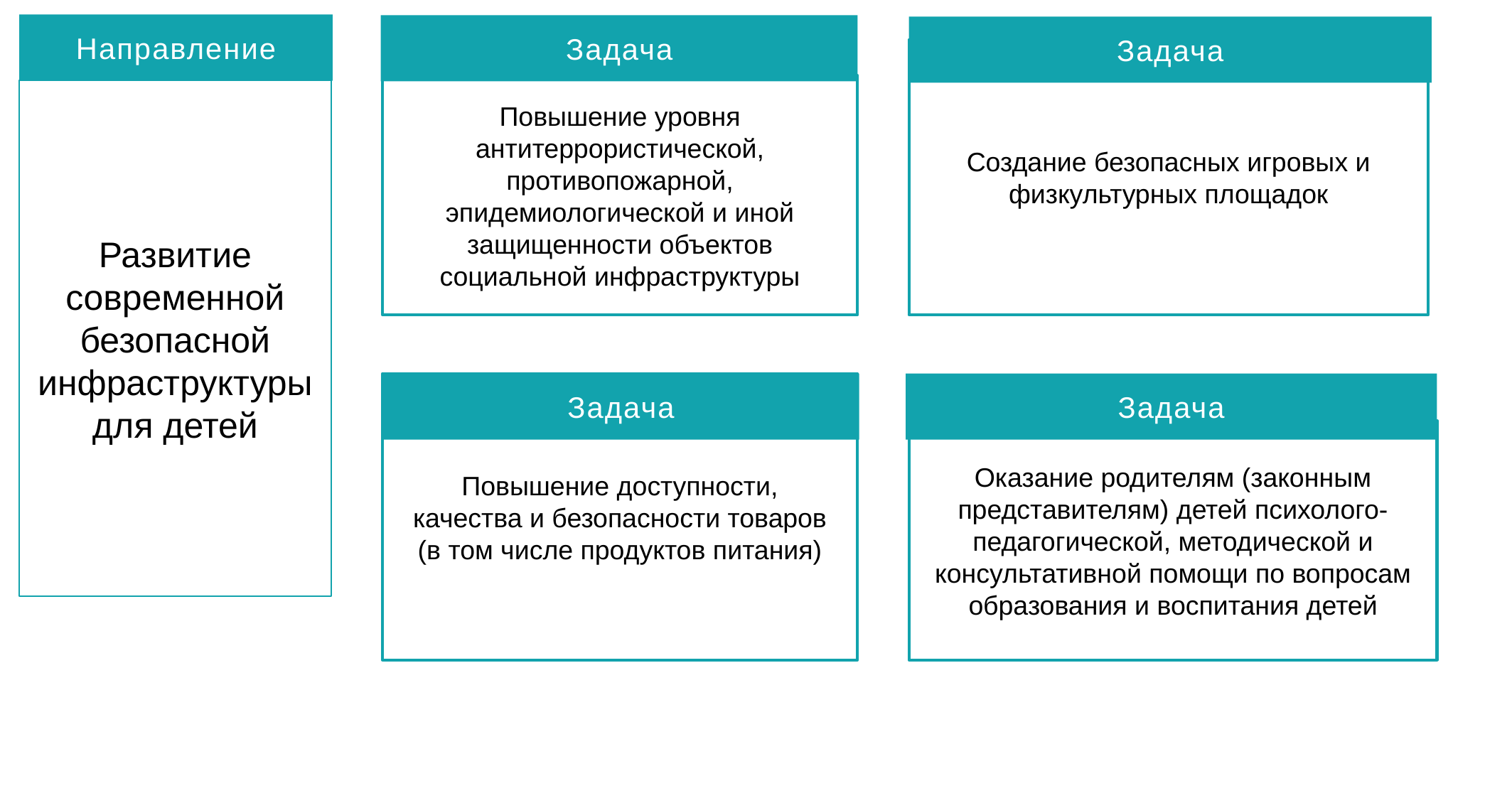

Направление
Задача
Задача
Создание безопасных игровых и физкультурных площадок
#
Повышение уровня антитеррористической, противопожарной, эпидемиологической и иной защищенности объектов социальной инфраструктуры
Развитие современной безопасной инфраструктуры для детей
Задача
Задача
Повышение доступности, качества и безопасности товаров (в том числе продуктов питания)
Оказание родителям (законным представителям) детей психолого-педагогической, методической и консультативной помощи по вопросам образования и воспитания детей